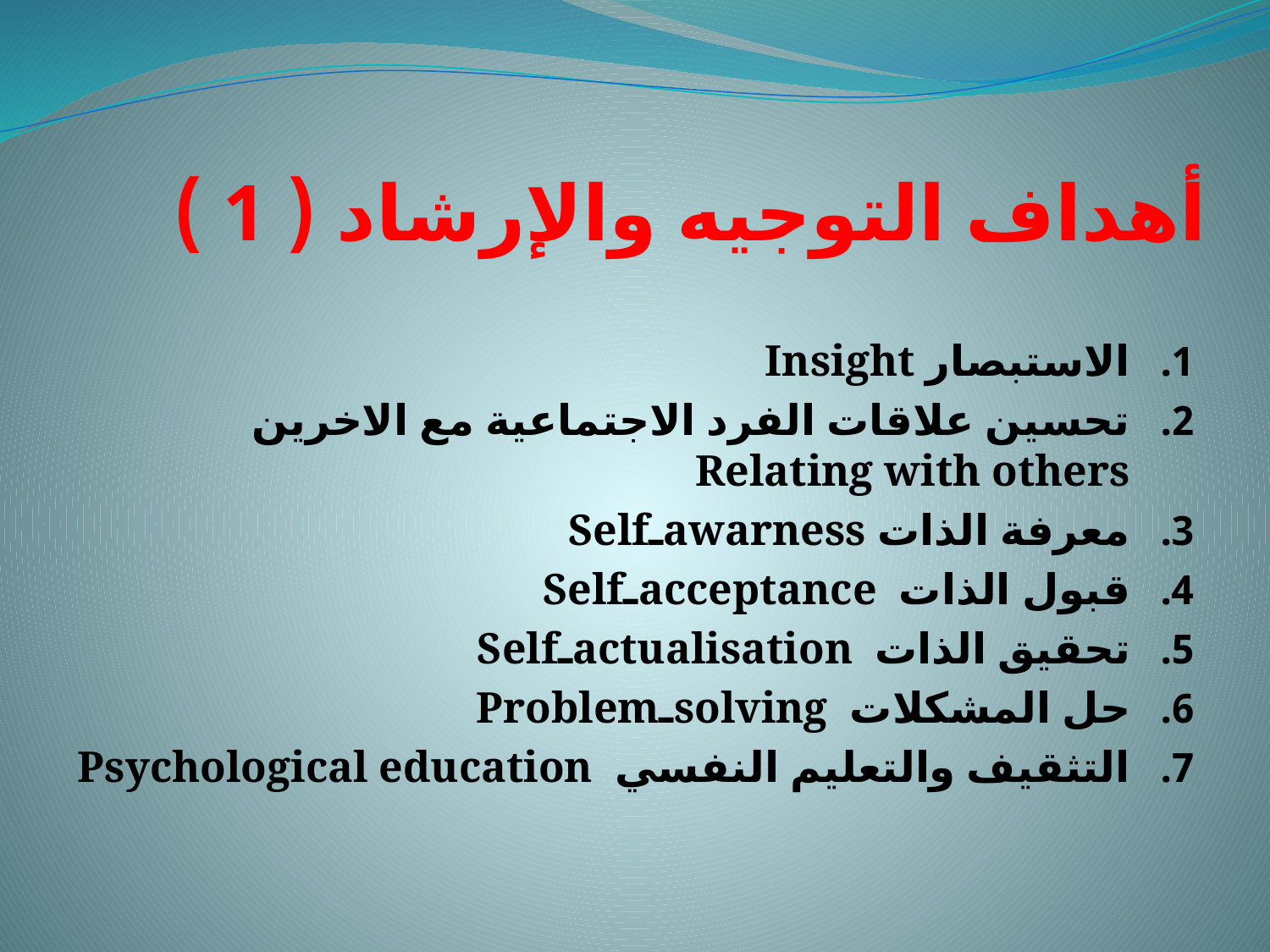

# أهداف التوجيه والإرشاد ( 1 )

الاستبصار Insight
تحسين علاقات الفرد الاجتماعية مع الاخرين  Relating with others
معرفة الذات awarnessـSelf
قبول الذات  acceptanceـSelf
تحقيق الذات  actualisationـSelf
حل المشكلات  solvingـProblem
التثقيف والتعليم النفسي  Psychological education